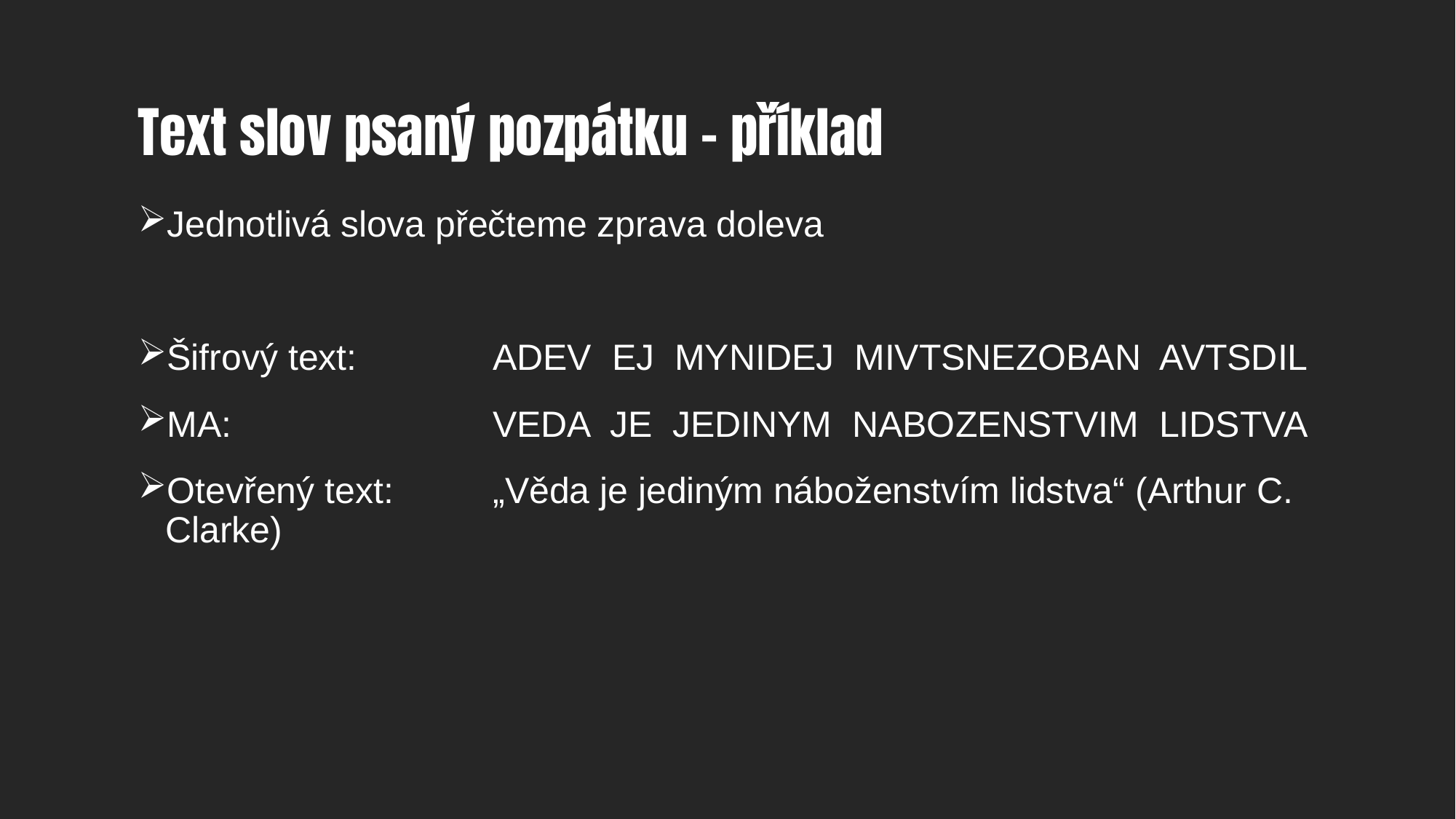

# Text slov psaný pozpátku - příklad
Jednotlivá slova přečteme zprava doleva

Šifrový text:		ADEV  EJ  MYNIDEJ  MIVTSNEZOBAN  AVTSDIL
MA:			VEDA  JE  JEDINYM  NABOZENSTVIM  LIDSTVA
Otevřený text:	„Věda je jediným náboženstvím lidstva“ (Arthur C. Clarke)